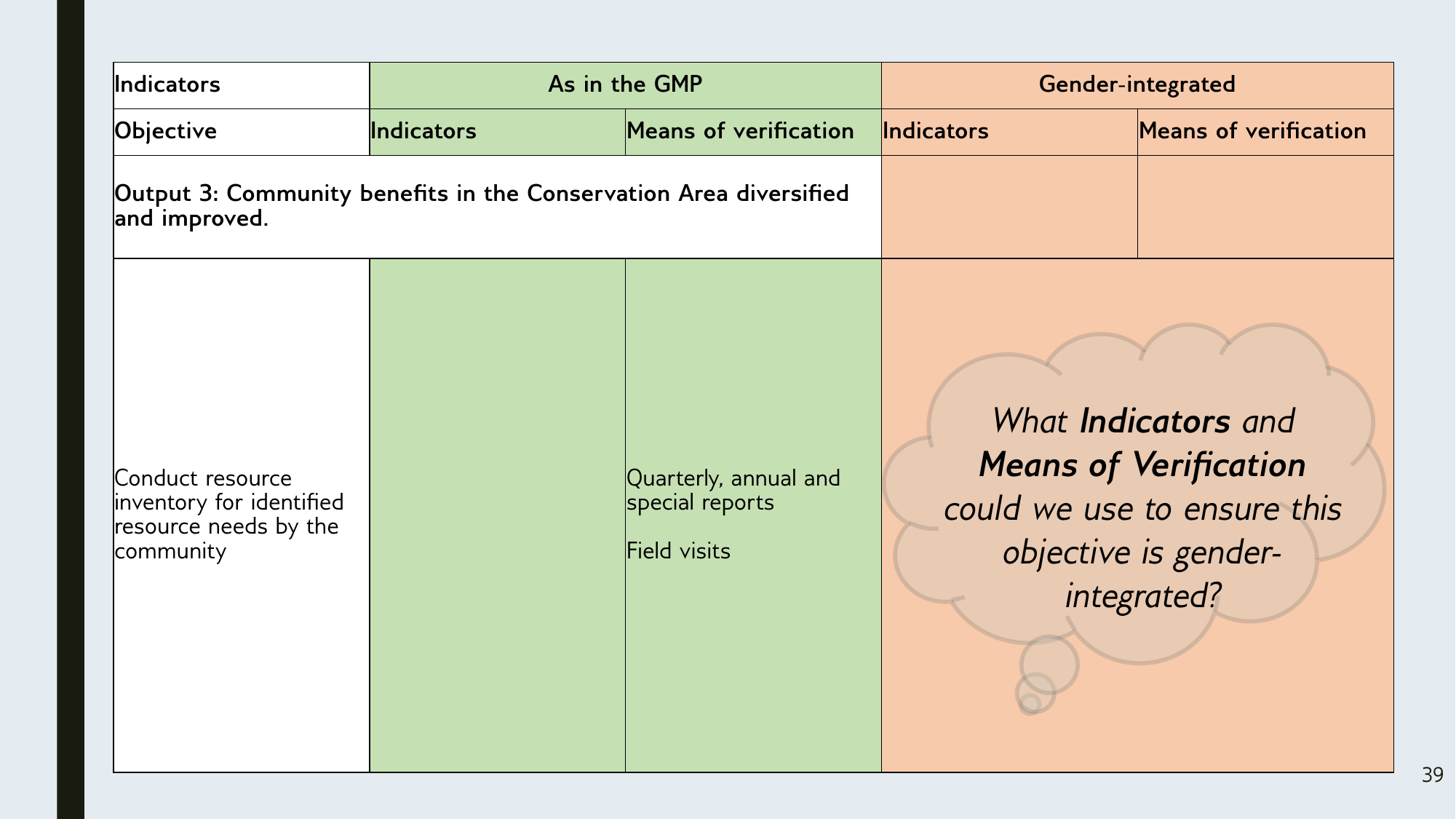

| Indicators | As in the GMP |  | Gender-integrated |  |
| --- | --- | --- | --- | --- |
| Objective | Indicators | Means of verification | Indicators | Means of verification |
| Output 3: Community benefits in the Conservation Area diversified and improved. |  |  |  |  |
| Conduct resource inventory for identified resource needs by the community |  | Quarterly, annual and special reports Field visits |  |  |
|  |  |  |  |  |
|  |  |  |  |  |
#

What Indicators and Means of Verification could we use to ensure this objective is gender-integrated?
39